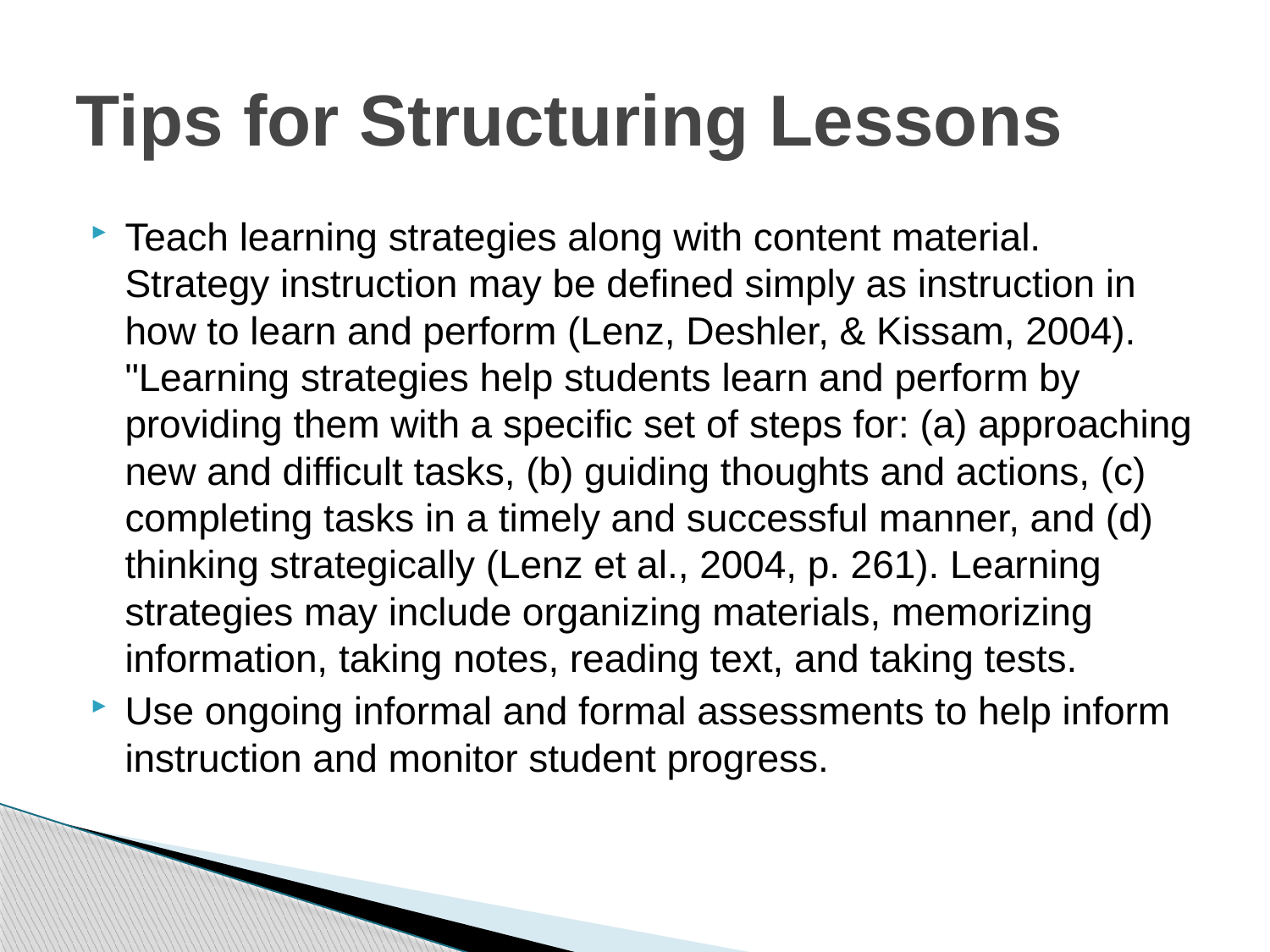

# Tips for Structuring Lessons
Teach learning strategies along with content material. Strategy instruction may be defined simply as instruction in how to learn and perform (Lenz, Deshler, & Kissam, 2004). "Learning strategies help students learn and perform by providing them with a specific set of steps for: (a) approaching new and difficult tasks, (b) guiding thoughts and actions, (c) completing tasks in a timely and successful manner, and (d) thinking strategically (Lenz et al., 2004, p. 261). Learning strategies may include organizing materials, memorizing information, taking notes, reading text, and taking tests.
Use ongoing informal and formal assessments to help inform instruction and monitor student progress.